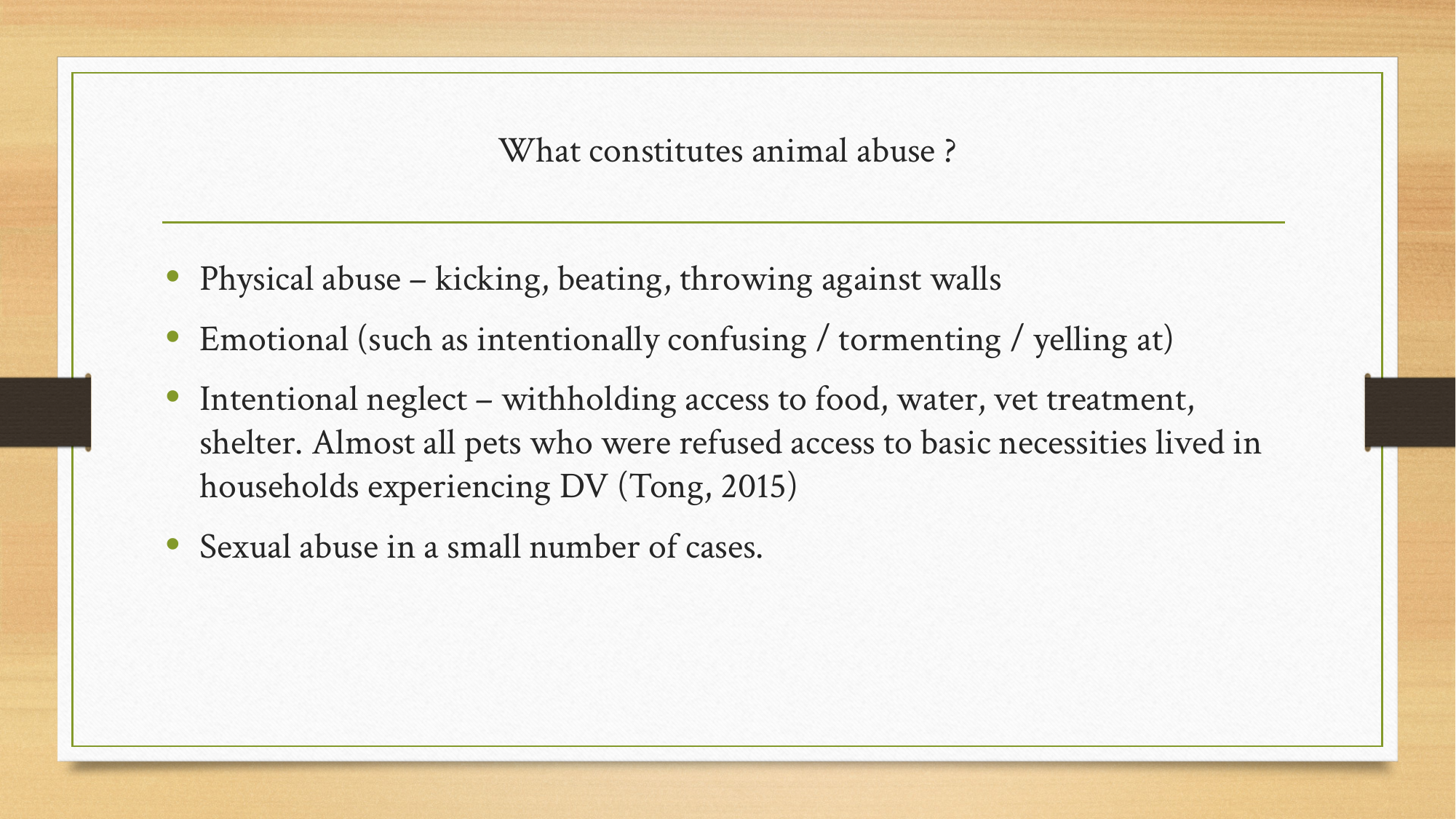

# What constitutes animal abuse ?
Physical abuse – kicking, beating, throwing against walls
Emotional (such as intentionally confusing / tormenting / yelling at)
Intentional neglect – withholding access to food, water, vet treatment, shelter. Almost all pets who were refused access to basic necessities lived in households experiencing DV (Tong, 2015)
Sexual abuse in a small number of cases.